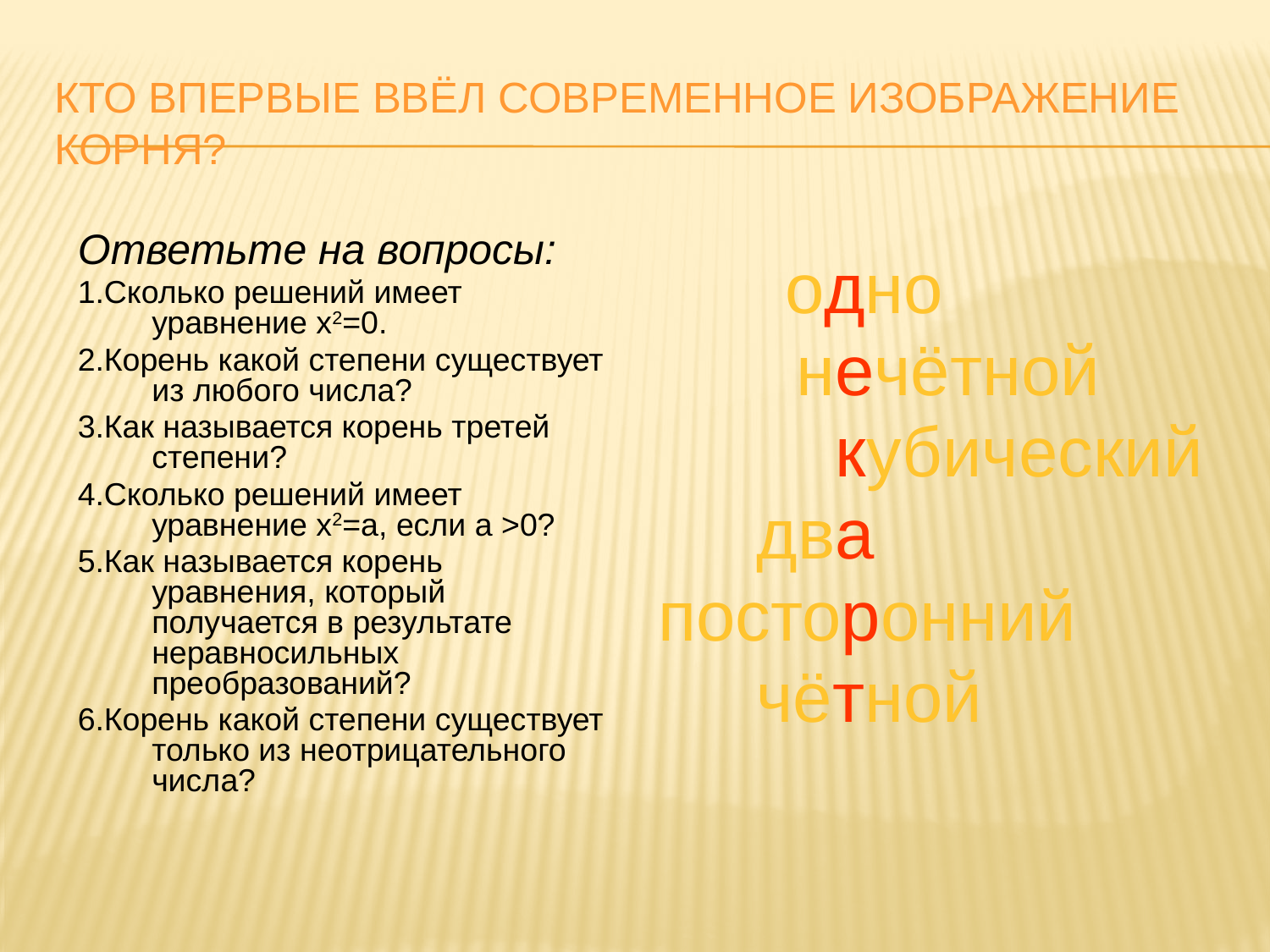

# Кто впервые ввёл современное изображение корня?

             одно
       нечётной
         кубический
     два
посторонний
     чётной
Ответьте на вопросы:
1.Сколько решений имеет уравнение х2=0.
2.Корень какой степени существует из любого числа?
3.Как называется корень третей степени?
4.Сколько решений имеет уравнение х2=а, если а >0?
5.Как называется корень уравнения, который получается в результате неравносильных преобразований?
6.Корень какой степени существует только из неотрицательного числа?